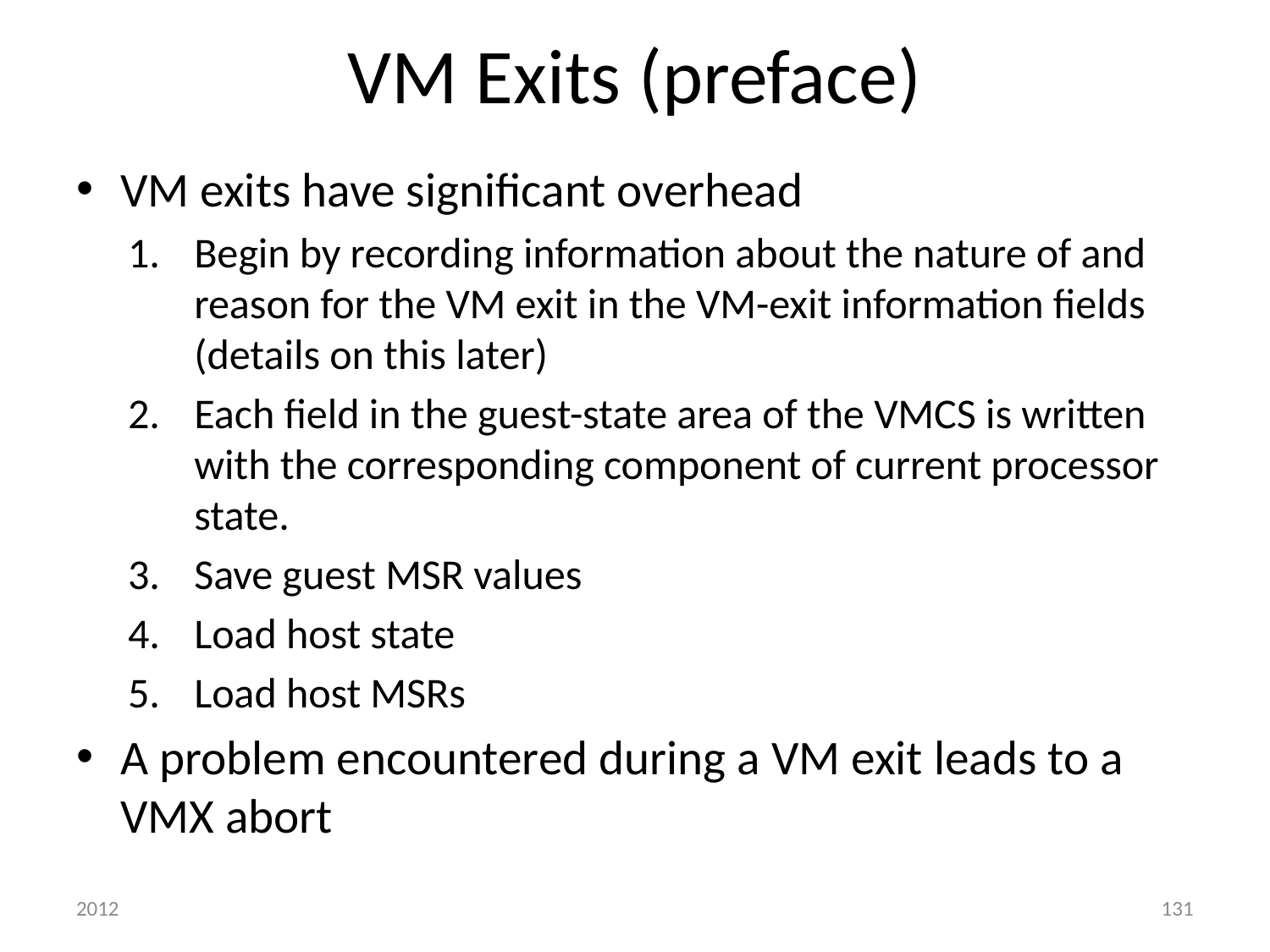

# VM Exits (preface)
VM exits have significant overhead
Begin by recording information about the nature of and reason for the VM exit in the VM-exit information fields (details on this later)
Each field in the guest-state area of the VMCS is written with the corresponding component of current processor state.
Save guest MSR values
Load host state
Load host MSRs
A problem encountered during a VM exit leads to a VMX abort

2012

131